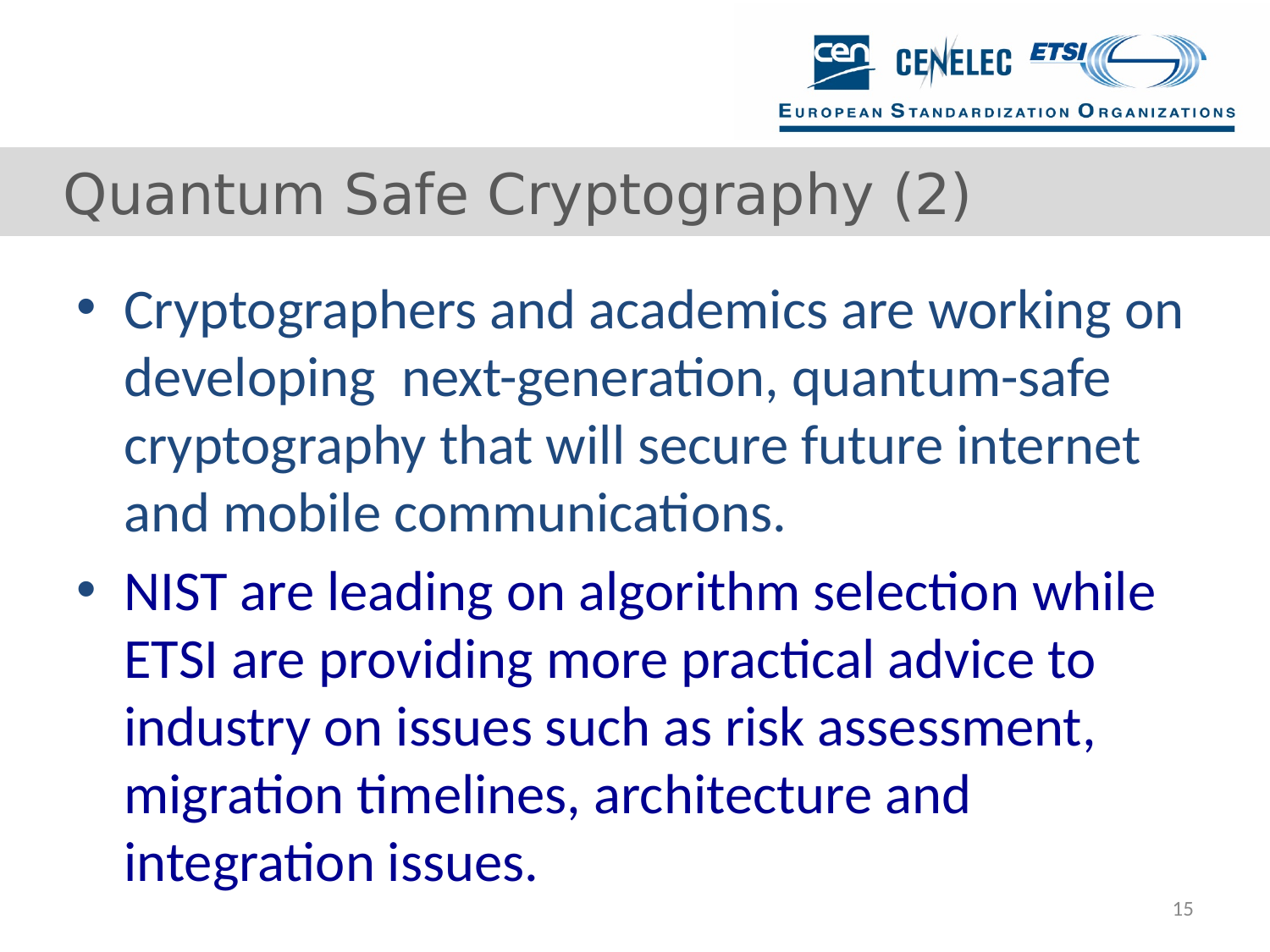

# Quantum Safe Cryptography (2)
Cryptographers and academics are working on developing  next-generation, quantum-safe cryptography that will secure future internet and mobile communications.
NIST are leading on algorithm selection while ETSI are providing more practical advice to industry on issues such as risk assessment, migration timelines, architecture and integration issues.
15